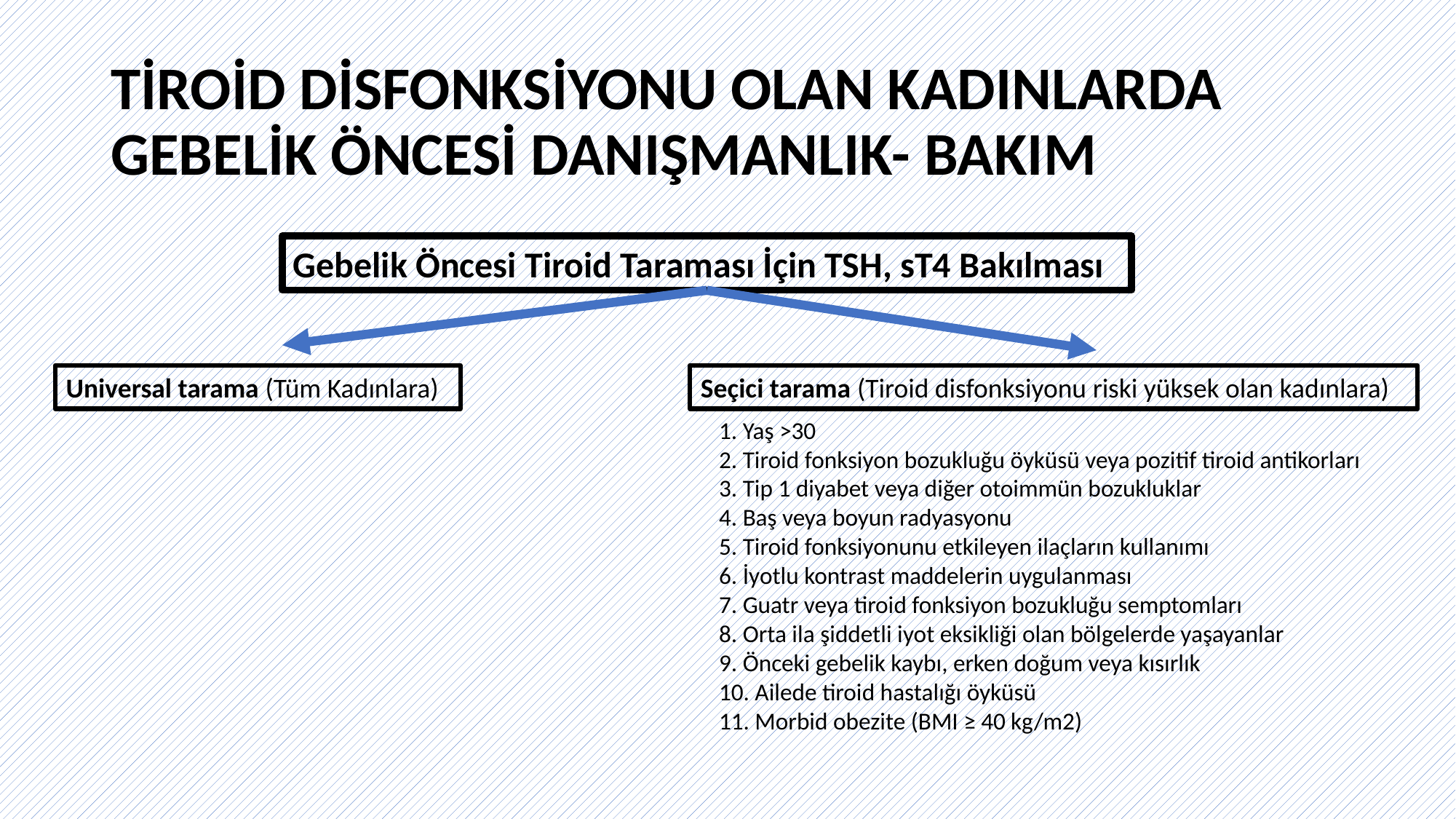

# TİROİD DİSFONKSİYONU OLAN KADINLARDA GEBELİK ÖNCESİ DANIŞMANLIK- BAKIM
Gebelik Öncesi Tiroid Taraması İçin TSH, sT4 Bakılması
Universal tarama (Tüm Kadınlara)
Seçici tarama (Tiroid disfonksiyonu riski yüksek olan kadınlara)
1. Yaş >30
2. Tiroid fonksiyon bozukluğu öyküsü veya pozitif tiroid antikorları
3. Tip 1 diyabet veya diğer otoimmün bozukluklar
4. Baş veya boyun radyasyonu
5. Tiroid fonksiyonunu etkileyen ilaçların kullanımı
6. İyotlu kontrast maddelerin uygulanması
7. Guatr veya tiroid fonksiyon bozukluğu semptomları
8. Orta ila şiddetli iyot eksikliği olan bölgelerde yaşayanlar
9. Önceki gebelik kaybı, erken doğum veya kısırlık
10. Ailede tiroid hastalığı öyküsü
11. Morbid obezite (BMI ≥ 40 kg/m2)